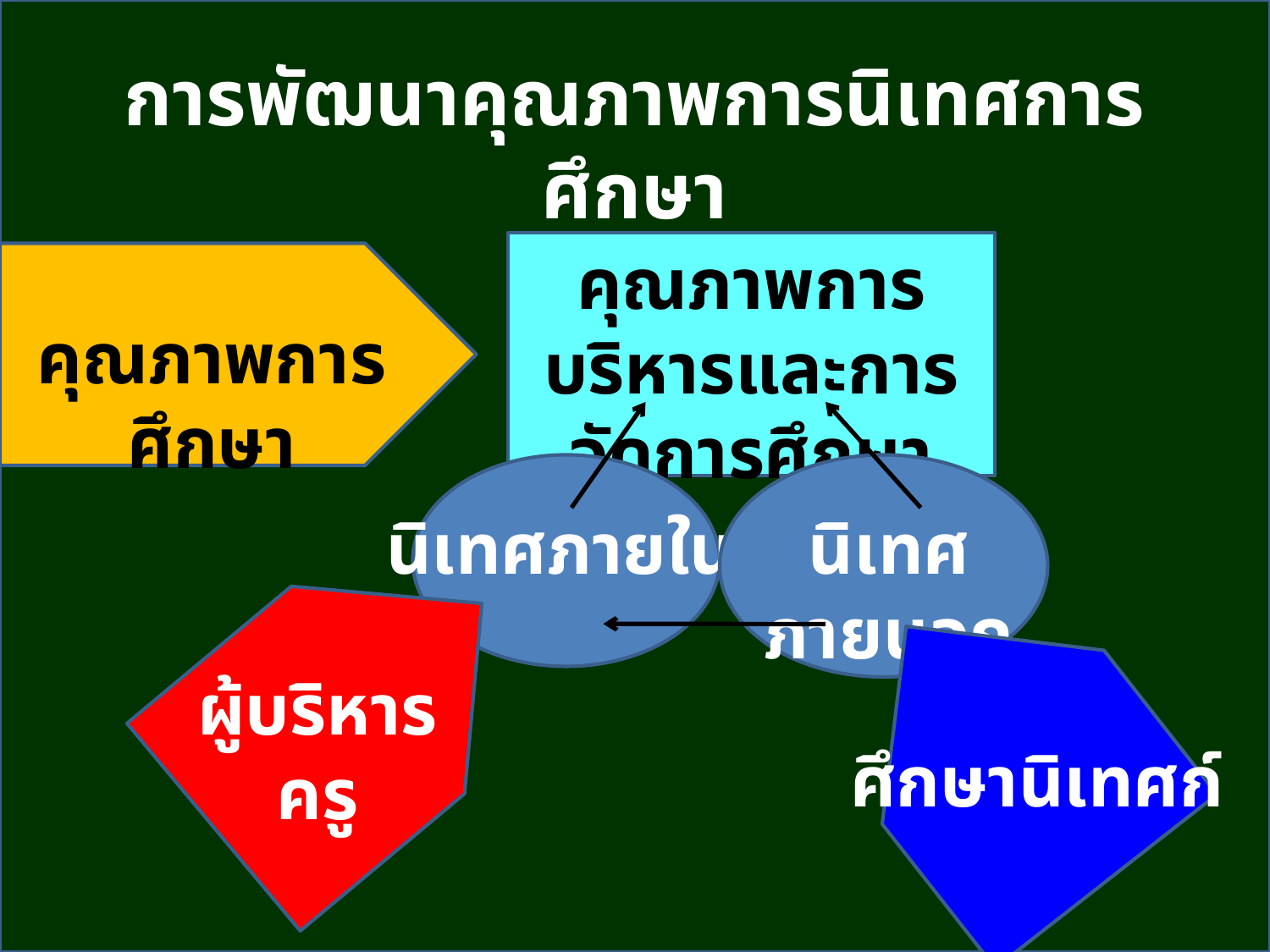

การพัฒนาคุณภาพการนิเทศการศึกษา

คุณภาพการบริหารและการจัดการศึกษา

คุณภาพการศึกษา

นิเทศภายใน
นิเทศภายนอก

ผู้บริหาร
ครู
ศึกษานิเทศก์